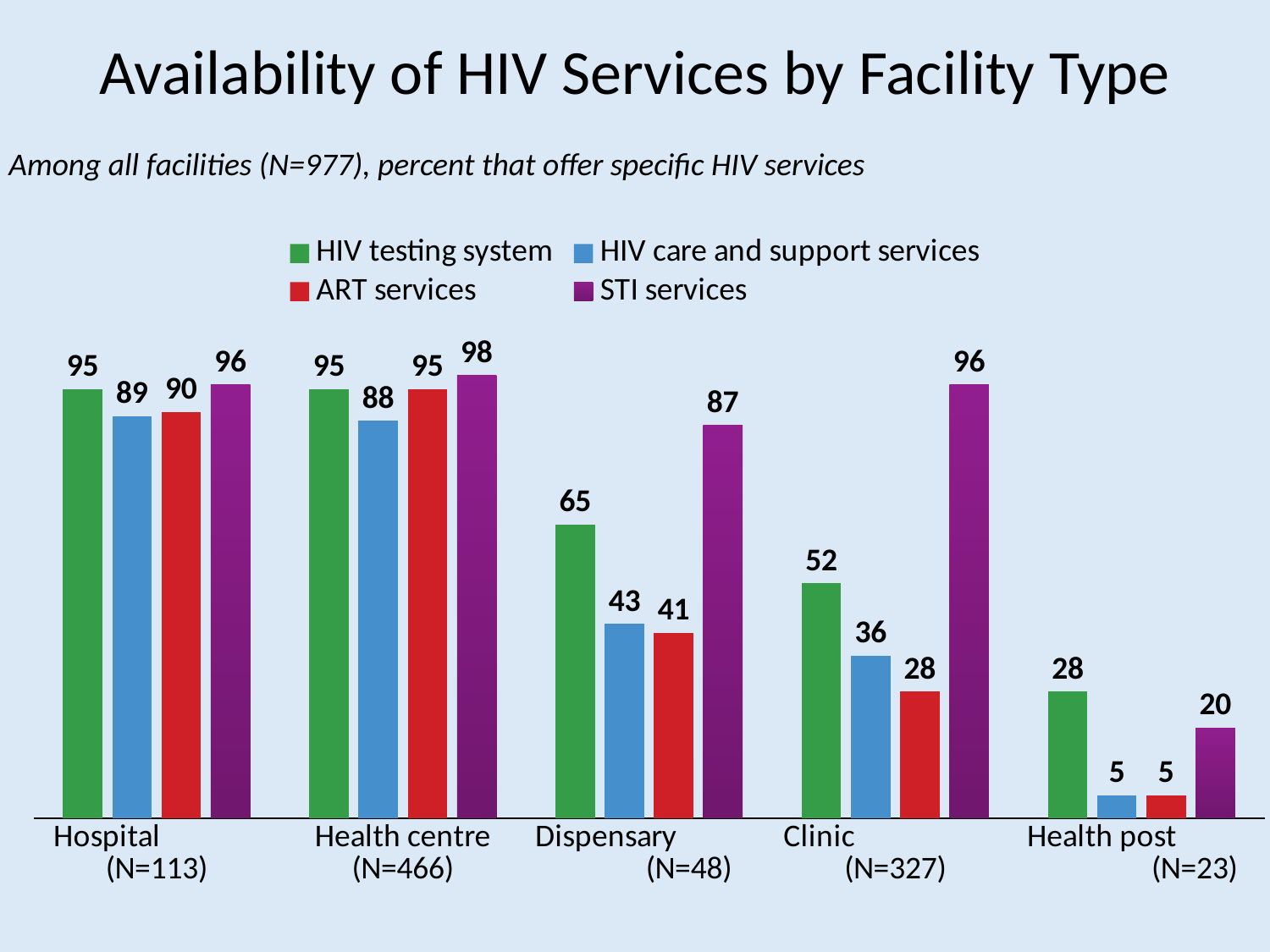

Availability of HIV Services by Facility Type
Among all facilities (N=977), percent that offer specific HIV services

### Chart

| Category | HIV testing system | HIV care and support services | ART services | STI services |
|---|---|---|---|---|
| Hospital                (N=113) | 95.0 | 89.0 | 90.0 | 96.0 |
| Health centre (N=466) | 95.0 | 88.0 | 95.0 | 98.0 |
| Dispensary                          (N=48) | 65.0 | 43.0 | 41.0 | 87.0 |
| Clinic                        (N=327) | 52.0 | 36.0 | 28.0 | 96.0 |
| Health post                             (N=23) | 28.0 | 5.0 | 5.0 | 20.0 |